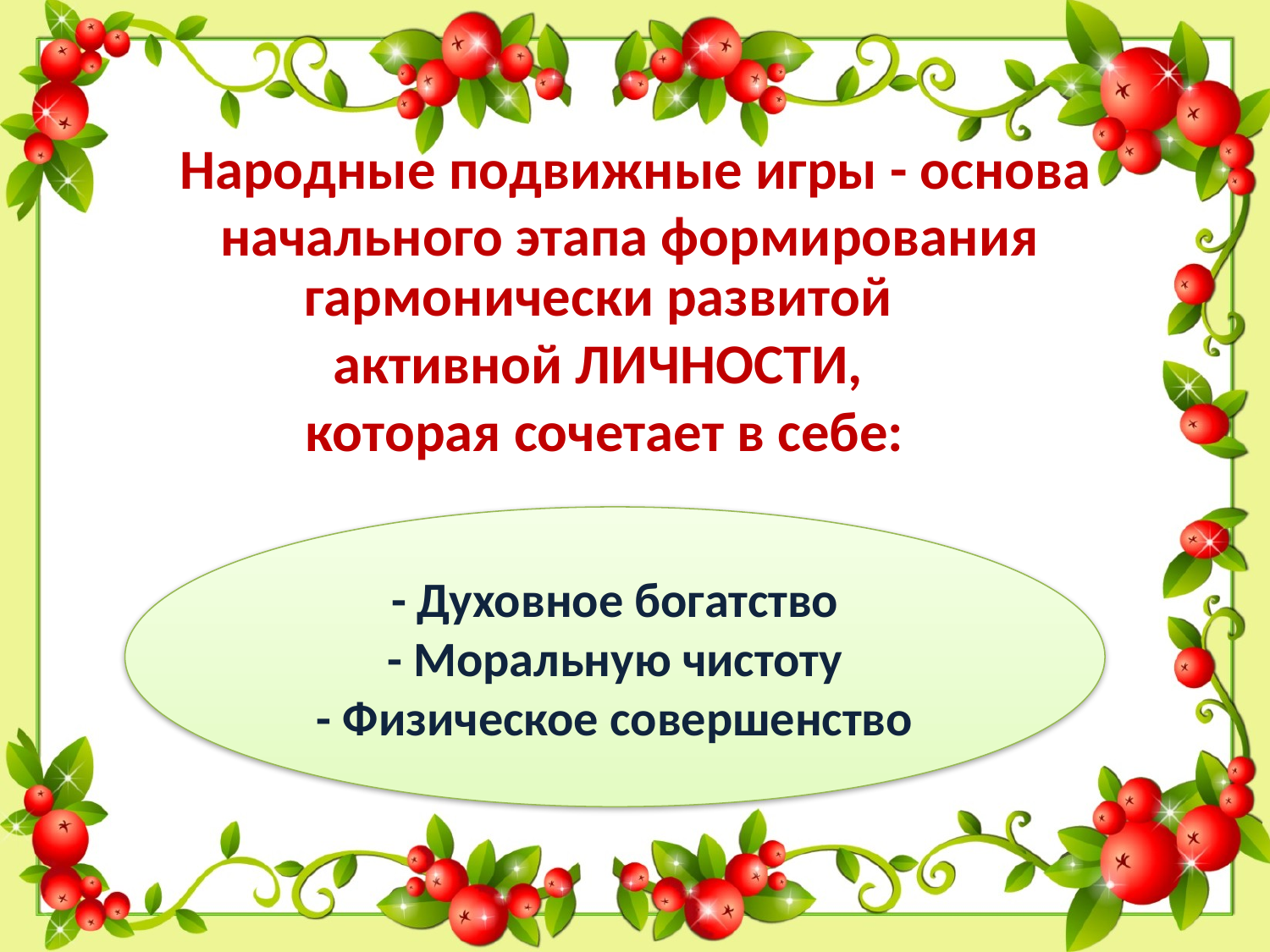

Народные подвижные игры - основа
начального этапа формирования
гармонически развитой
активной ЛИЧНОСТИ,
которая сочетает в себе:
- Духовное богатство
- Моральную чистоту
- Физическое совершенство